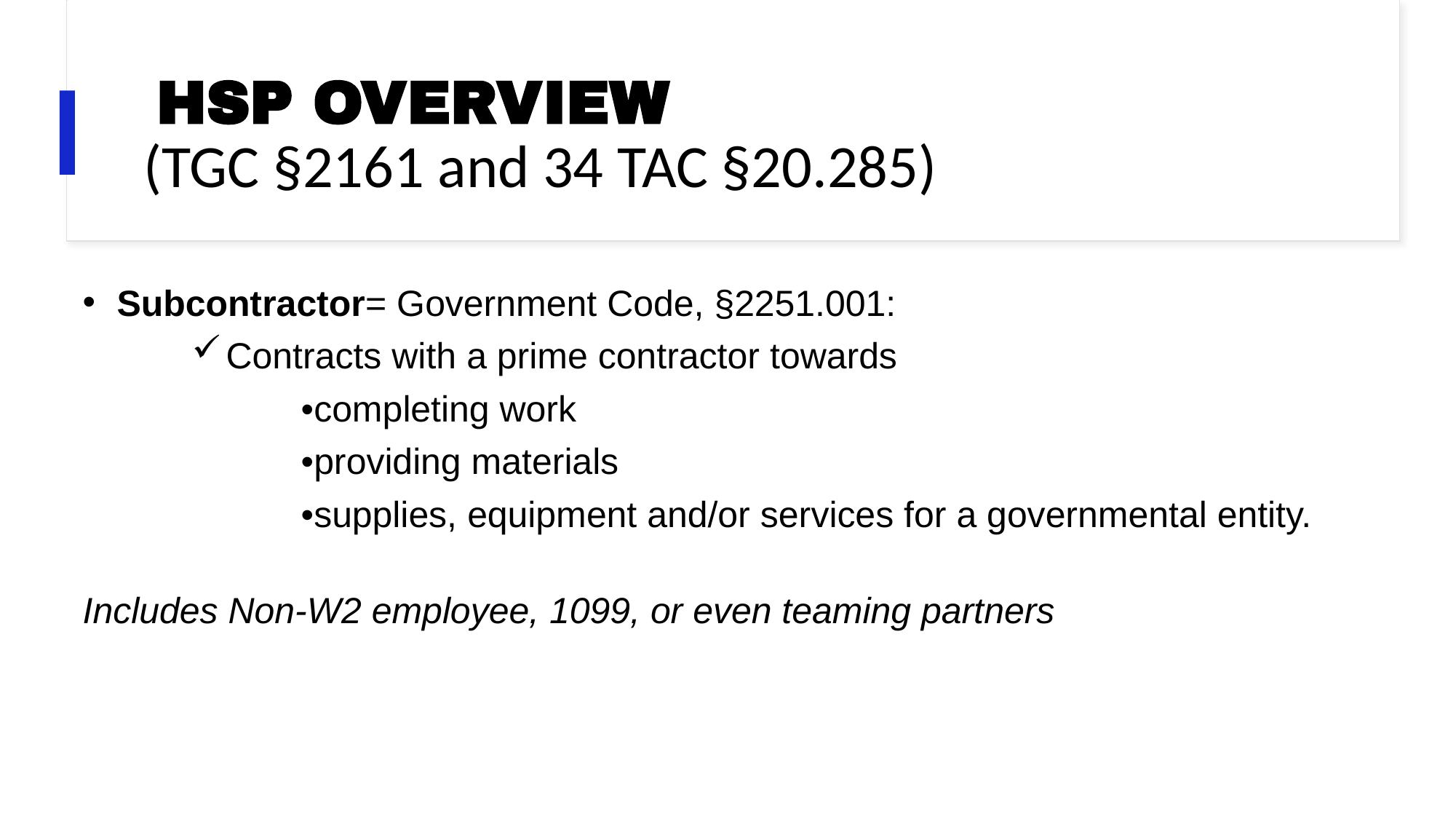

# HSP OVERVIEW (TGC §2161 and 34 TAC §20.285)

Subcontractor= Government Code, §2251.001:
Contracts with a prime contractor towards
•completing work
•providing materials
•supplies, equipment and/or services for a governmental entity.

Includes Non-W2 employee, 1099, or even teaming partners